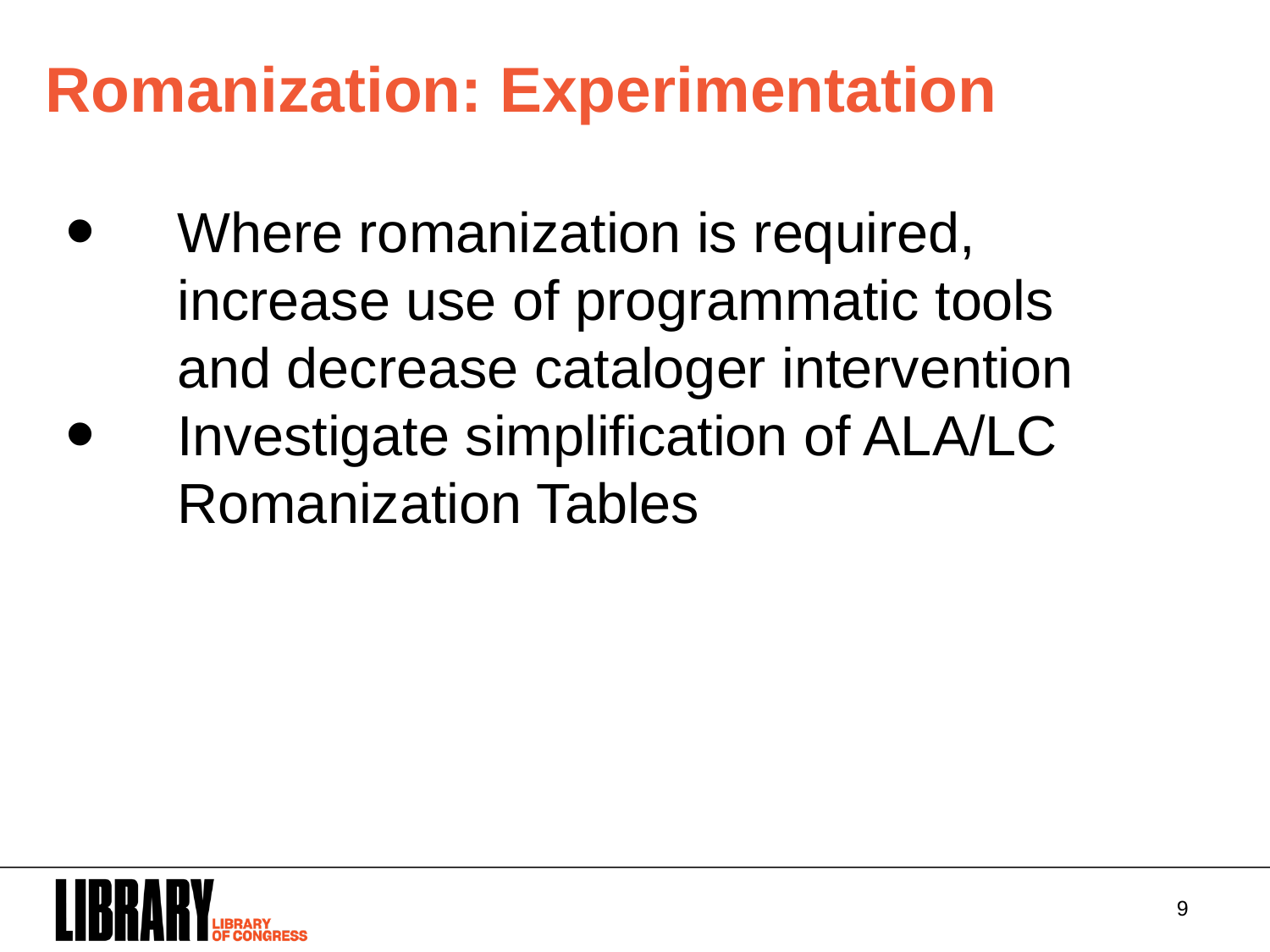

Romanization: Experimentation
Where romanization is required, increase use of programmatic tools and decrease cataloger intervention
Investigate simplification of ALA/LC Romanization Tables